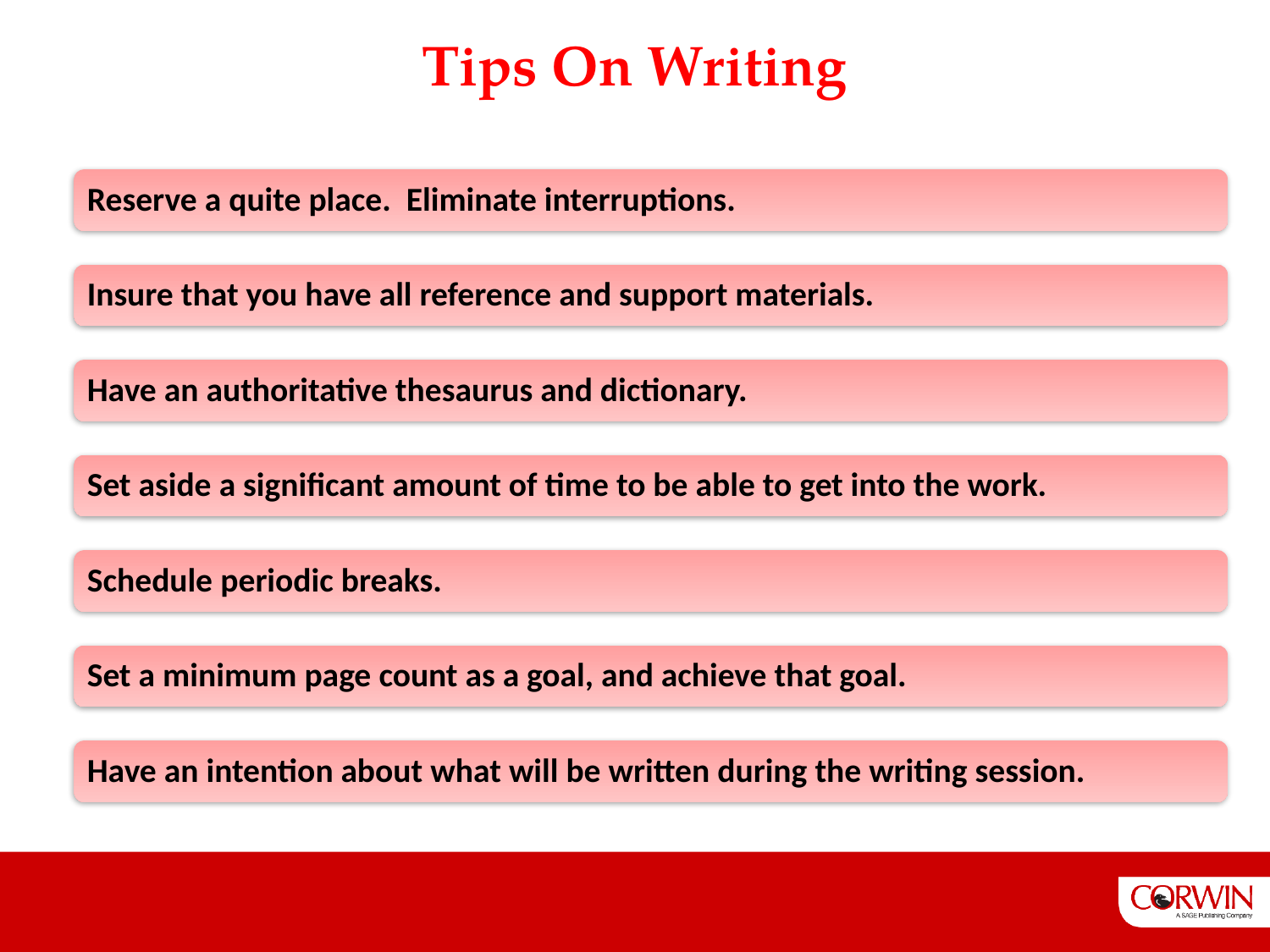

Tips On Writing
Reserve a quite place.  Eliminate interruptions.
Insure that you have all reference and support materials.
Have an authoritative thesaurus and dictionary.
Set aside a significant amount of time to be able to get into the work.
Schedule periodic breaks.
Set a minimum page count as a goal, and achieve that goal.
Have an intention about what will be written during the writing session.